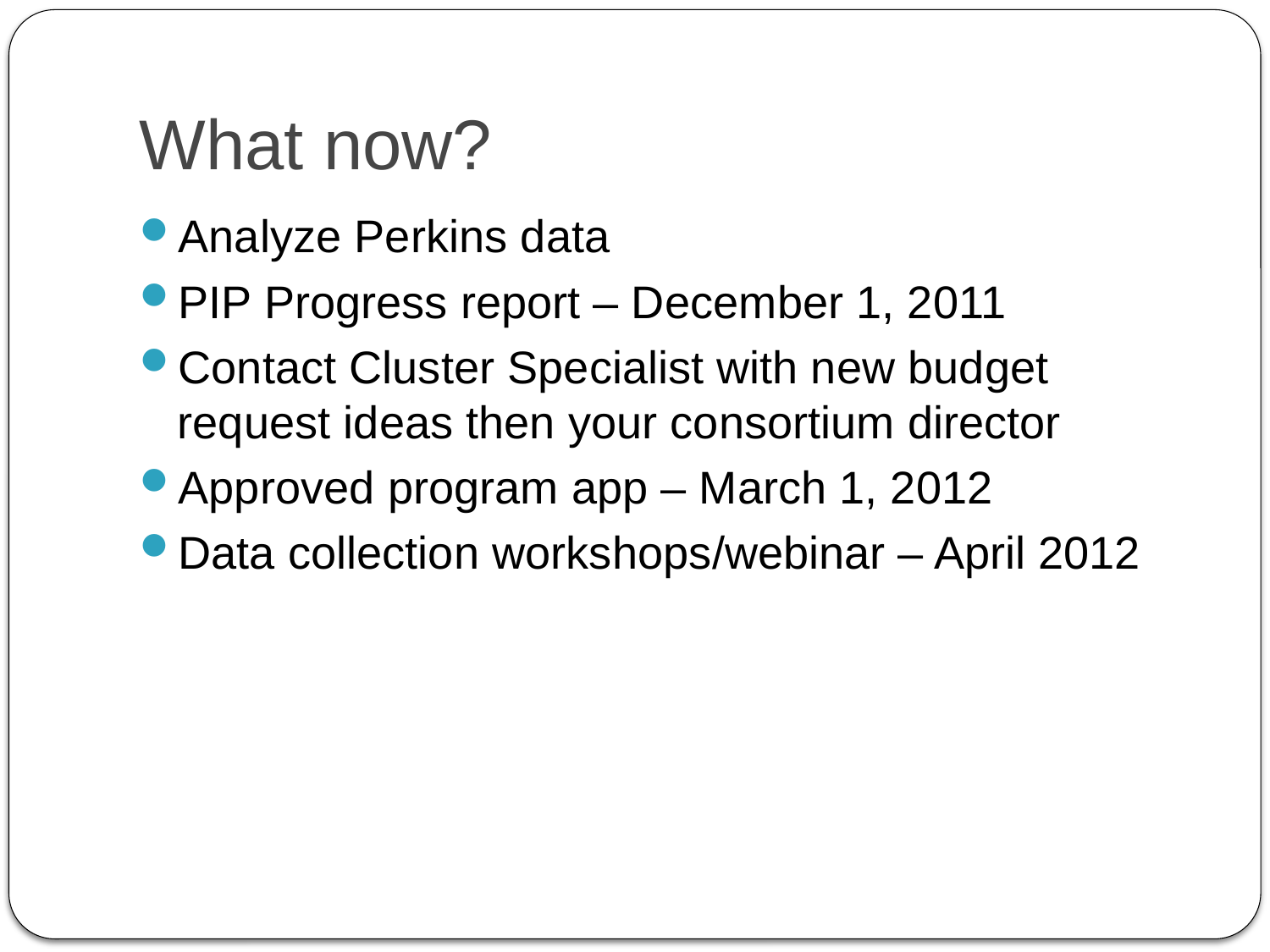

# What now?
Analyze Perkins data
PIP Progress report – December 1, 2011
Contact Cluster Specialist with new budget request ideas then your consortium director
Approved program app – March 1, 2012
Data collection workshops/webinar – April 2012